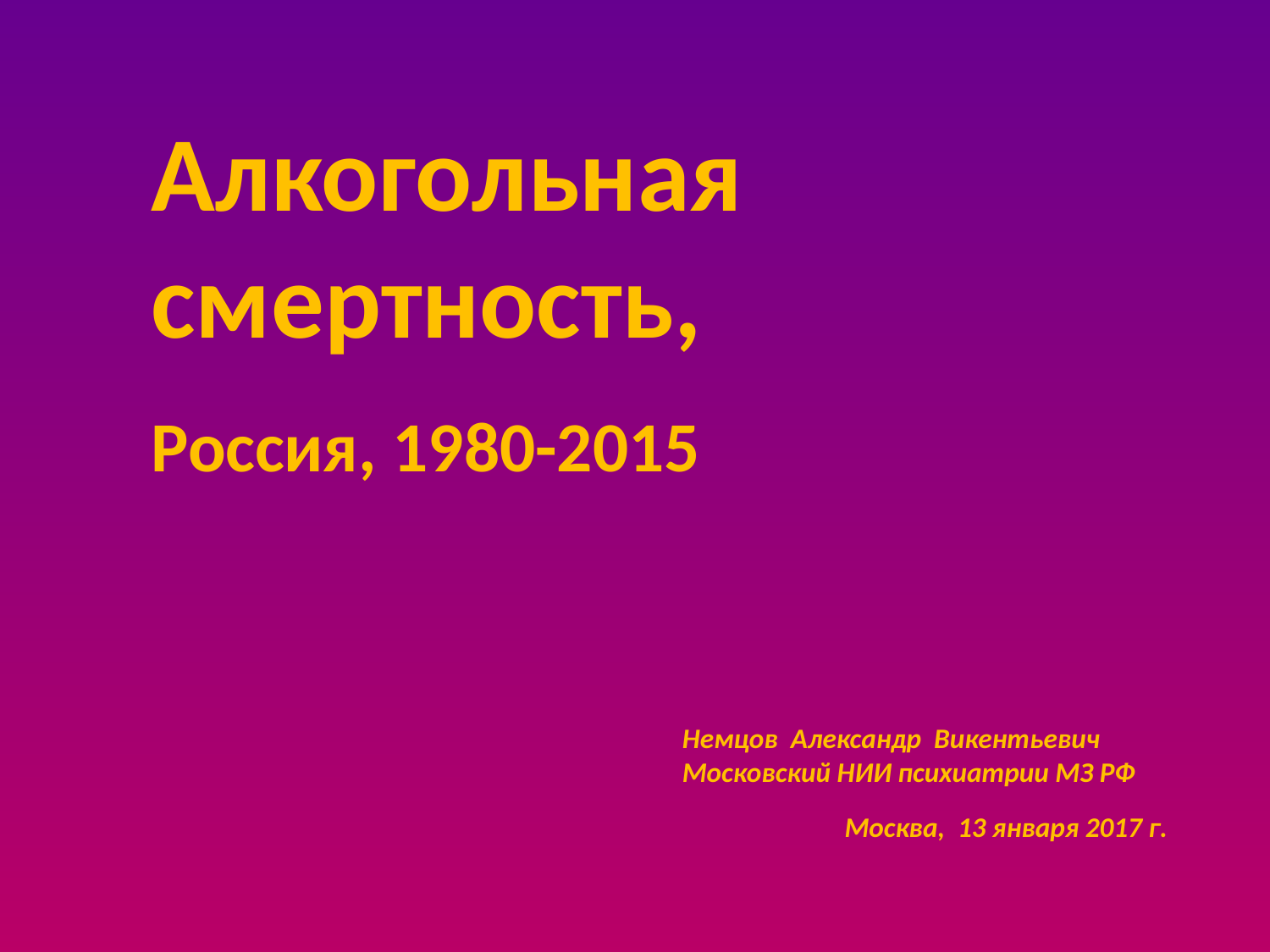

Алкогольная смертность,
Россия, 1980-2015
Немцов  Александр  Викентьевич
Московский НИИ психиатрии МЗ РФ
Москва,  13 января 2017 г.